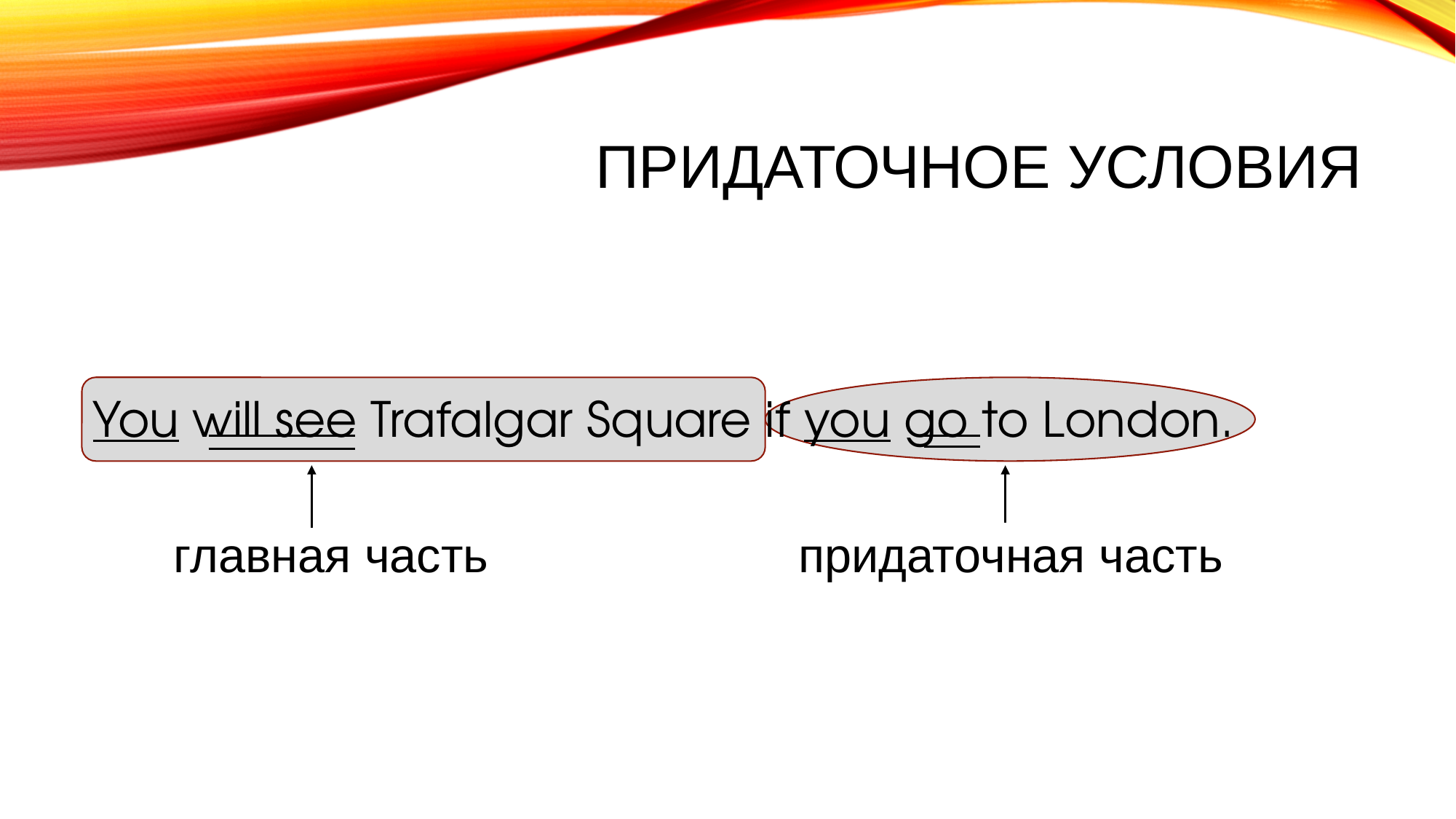

# Придаточное условия

You will see Trafalgar Square if you go to London.

      главная часть                       придаточная часть